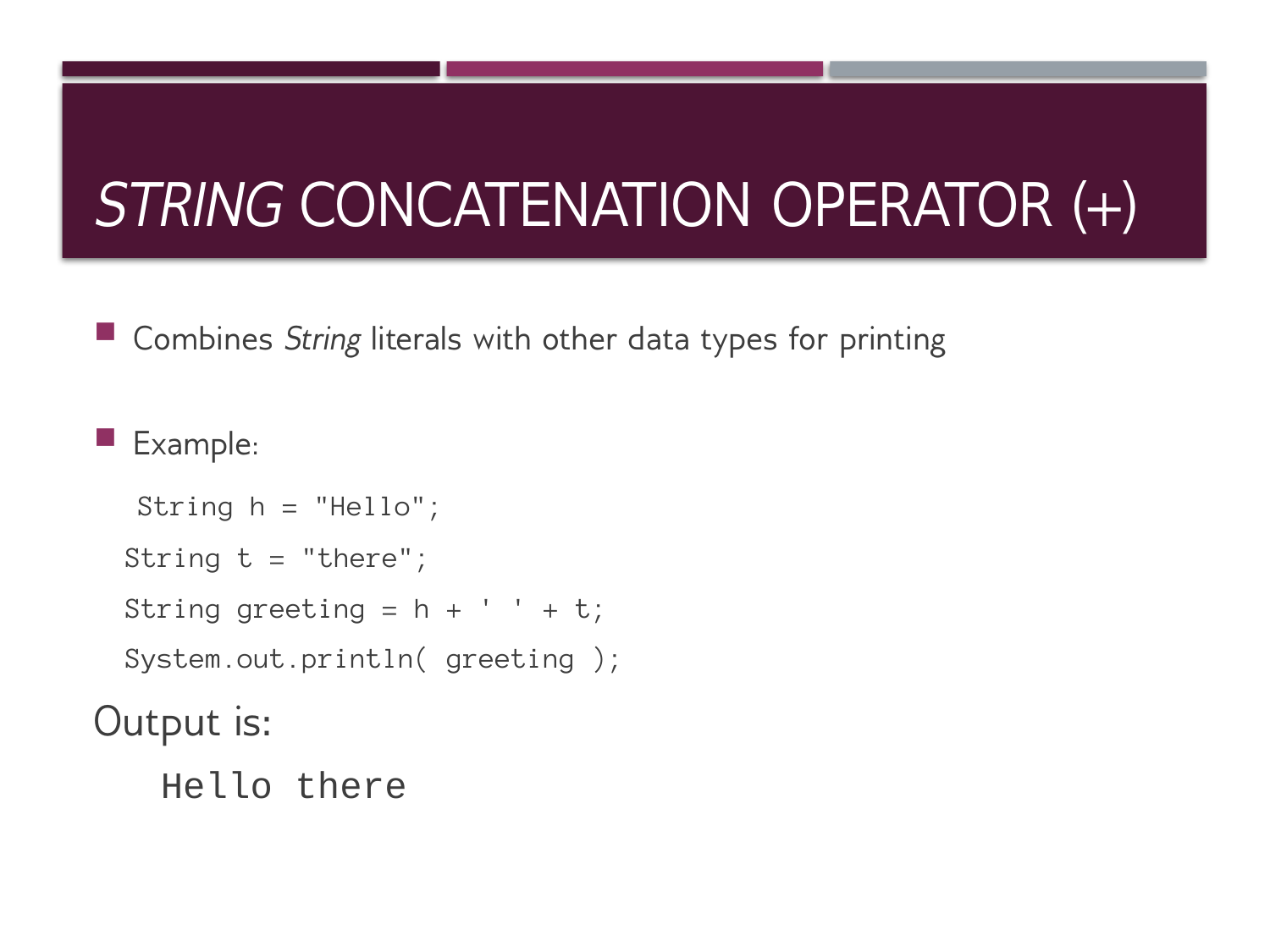

# String Concatenation Operator (+)
Combines String literals with other data types for printing

Example:
  String h = "Hello";
  String t = "there";
  String greeting = h + ' ' + t;
  System.out.println( greeting );
Output is:
   Hello there